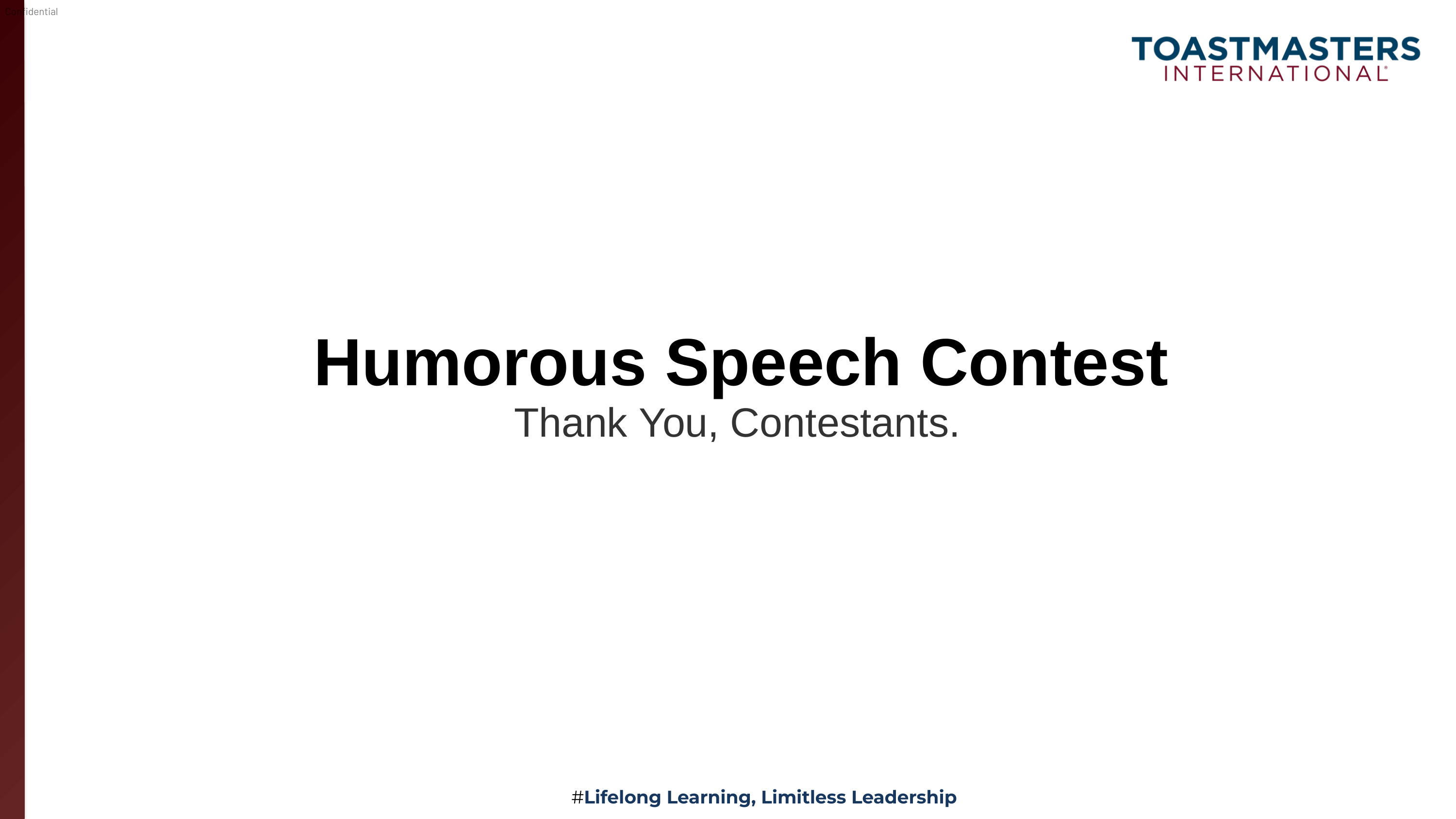

# Humorous Speech Contest
Thank You, Contestants.